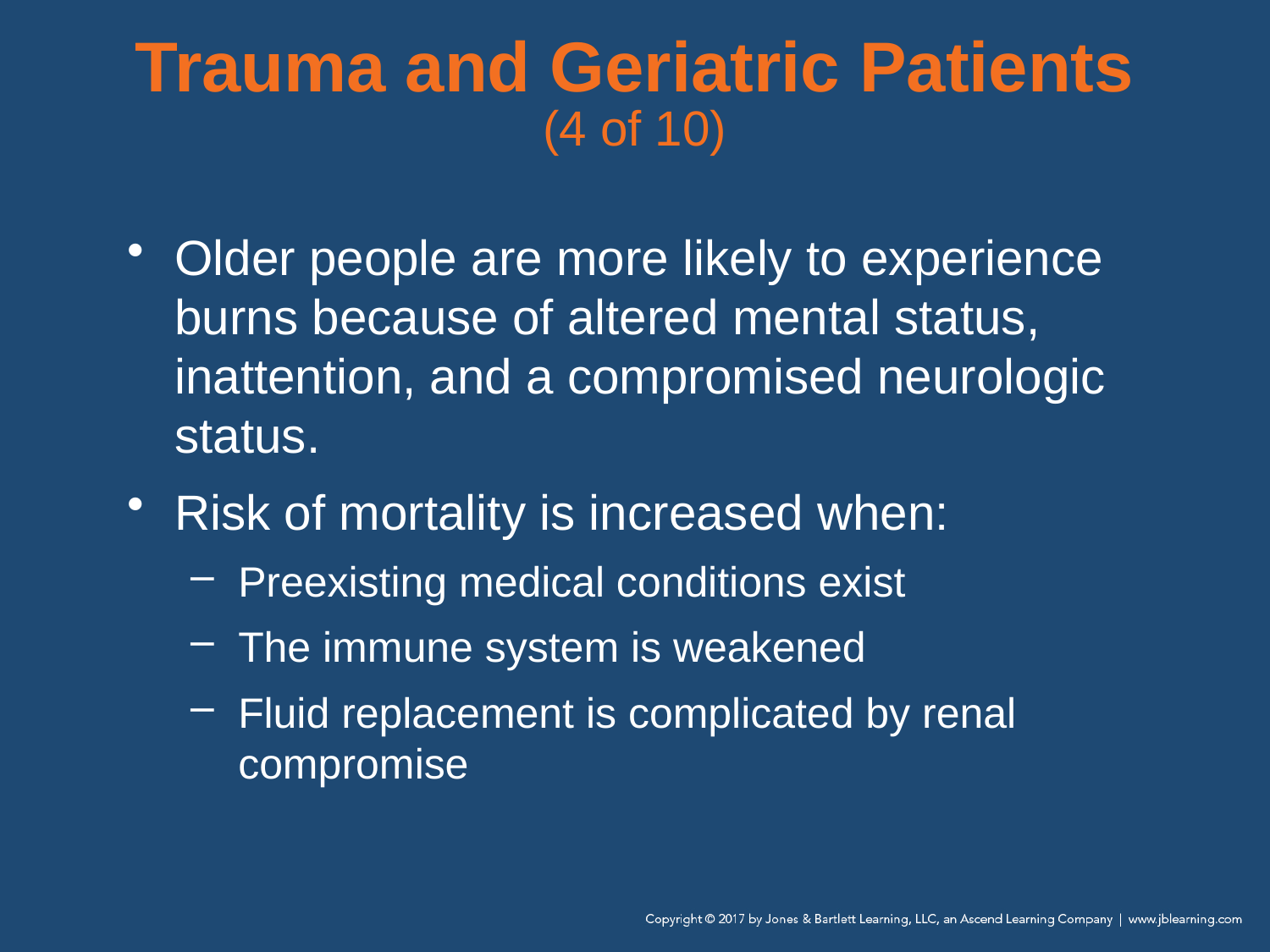

# Trauma and Geriatric Patients (4 of 10)
Older people are more likely to experience burns because of altered mental status, inattention, and a compromised neurologic status.
Risk of mortality is increased when:
Preexisting medical conditions exist
The immune system is weakened
Fluid replacement is complicated by renal compromise